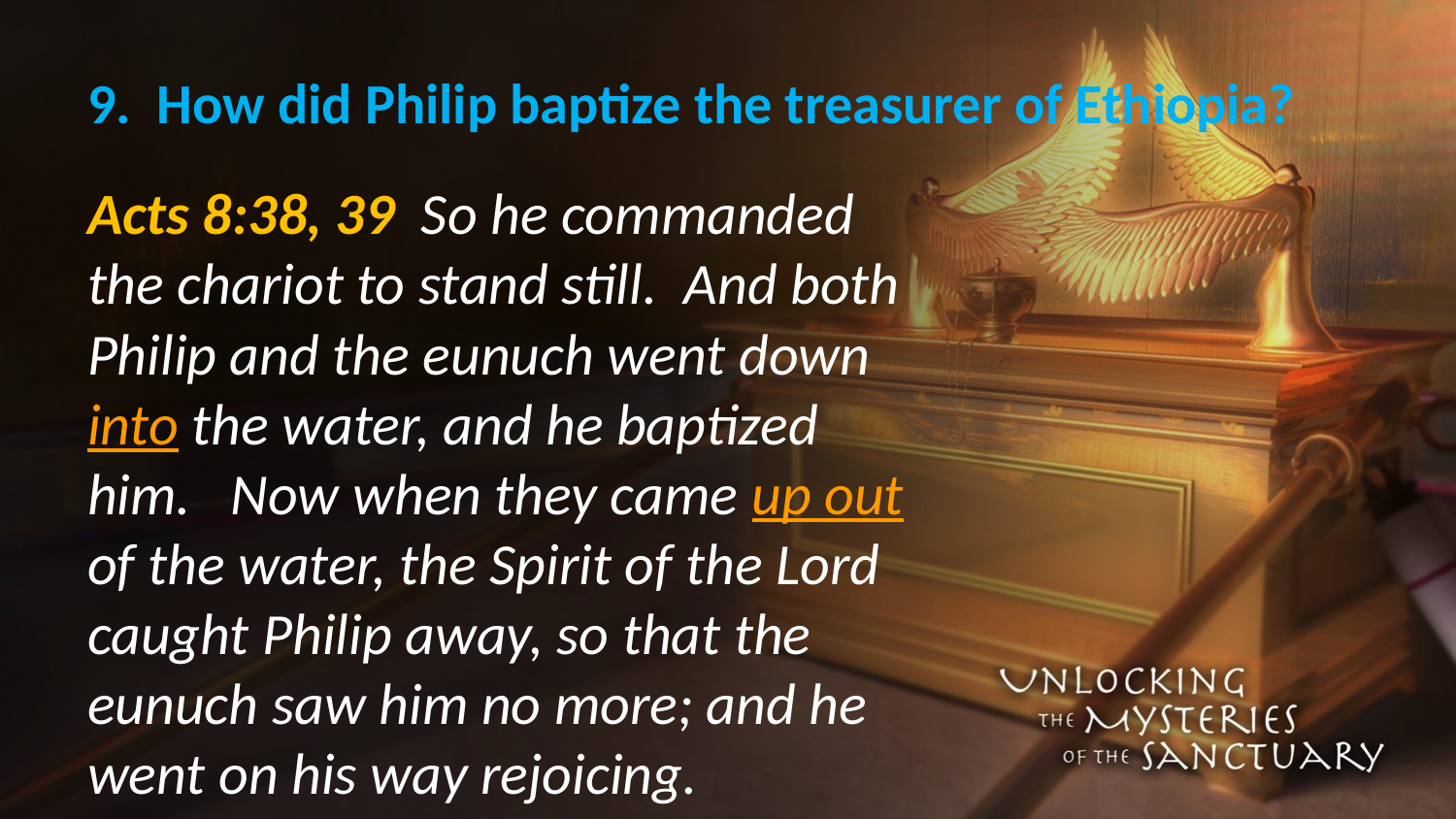

# 9.  How did Philip baptize the treasurer of Ethiopia?
Acts 8:38, 39  So he commanded the chariot to stand still.  And both Philip and the eunuch went down into the water, and he baptized him.   Now when they came up out of the water, the Spirit of the Lord caught Philip away, so that the eunuch saw him no more; and he went on his way rejoicing.